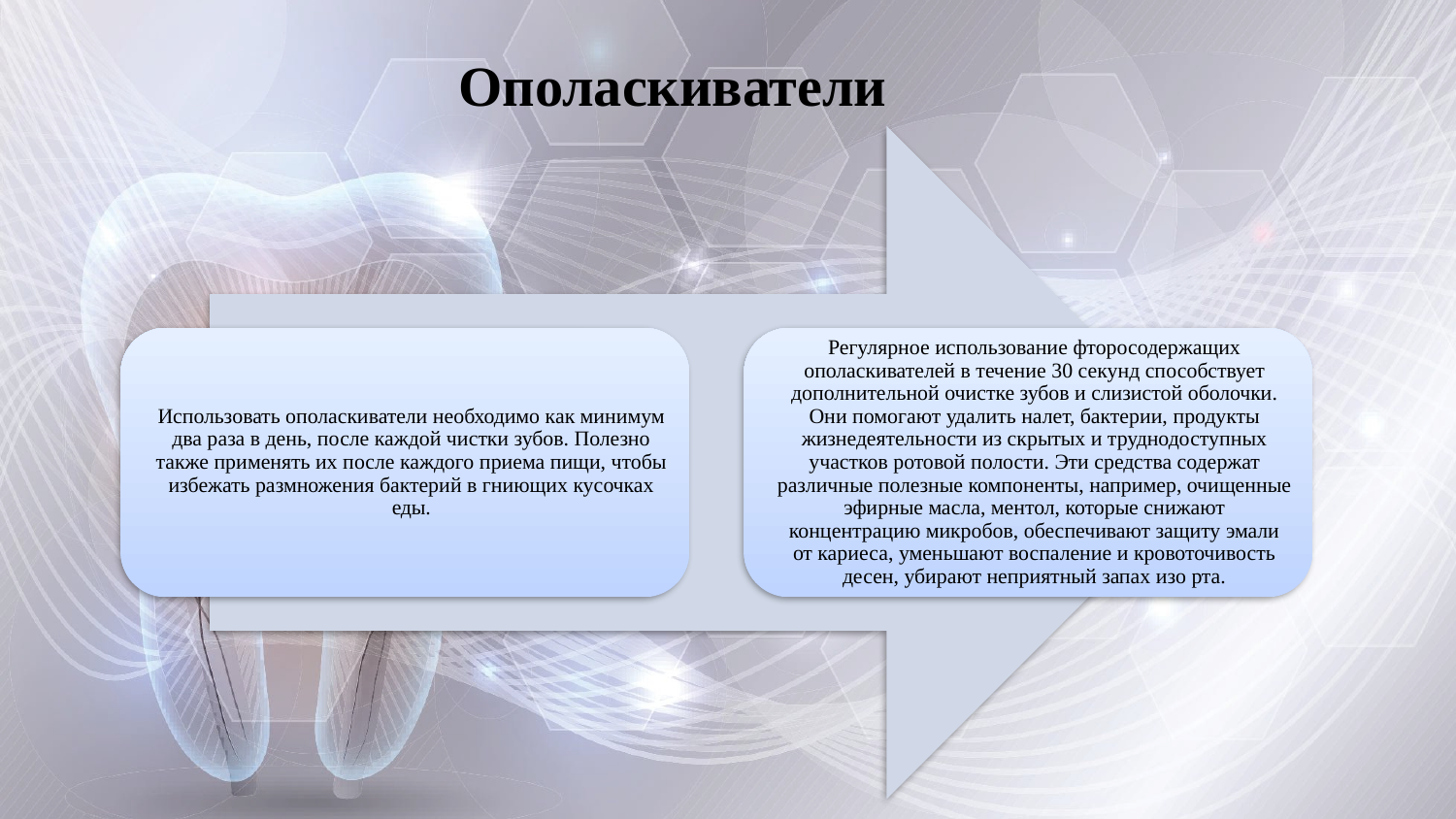

Ополаскиватели
Использовать ополаскиватели необходимо как минимум два раза в день, после каждой чистки зубов. Полезно также применять их после каждого приема пищи, чтобы избежать размножения бактерий в гниющих кусочках еды.
Регулярное использование фторосодержащих ополаскивателей в течение 30 секунд способствует дополнительной очистке зубов и слизистой оболочки. Они помогают удалить налет, бактерии, продукты жизнедеятельности из скрытых и труднодоступных участков ротовой полости. Эти средства содержат различные полезные компоненты, например, очищенные эфирные масла, ментол, которые снижают концентрацию микробов, обеспечивают защиту эмали от кариеса, уменьшают воспаление и кровоточивость десен, убирают неприятный запах изо рта.